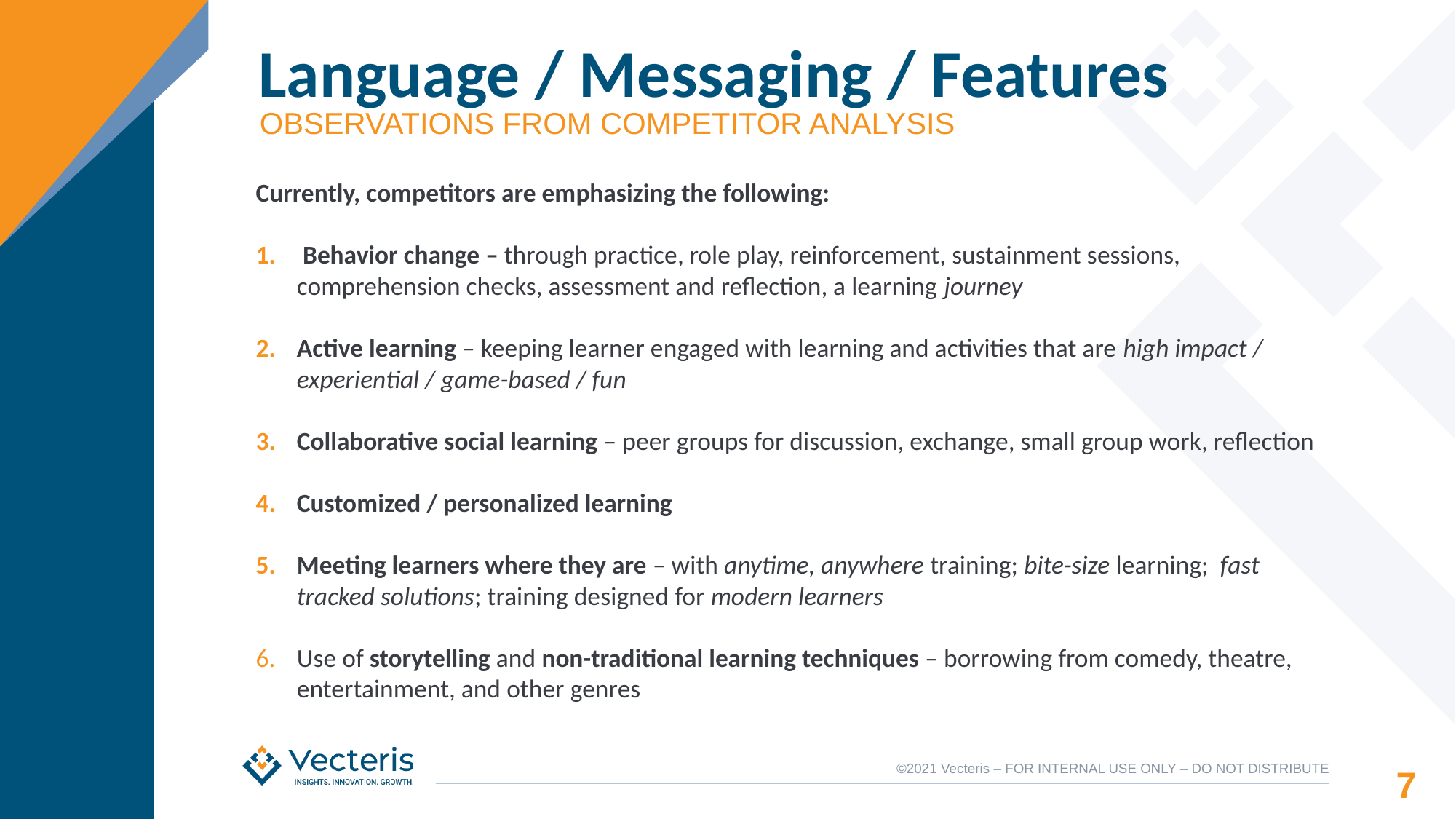

# Language / Messaging / Features
OBSERVATIONS FROM COMPETITOR ANALYSIS
Currently, competitors are emphasizing the following:

 Behavior change – through practice, role play, reinforcement, sustainment sessions, comprehension checks, assessment and reflection, a learning journey

Active learning – keeping learner engaged with learning and activities that are high impact / experiential / game-based / fun

Collaborative social learning – peer groups for discussion, exchange, small group work, reflection

Customized / personalized learning

Meeting learners where they are – with anytime, anywhere training; bite-size learning;  fast tracked solutions; training designed for modern learners

Use of storytelling and non-traditional learning techniques – borrowing from comedy, theatre, entertainment, and other genres

7
©2021 Vecteris – FOR INTERNAL USE ONLY – DO NOT DISTRIBUTE